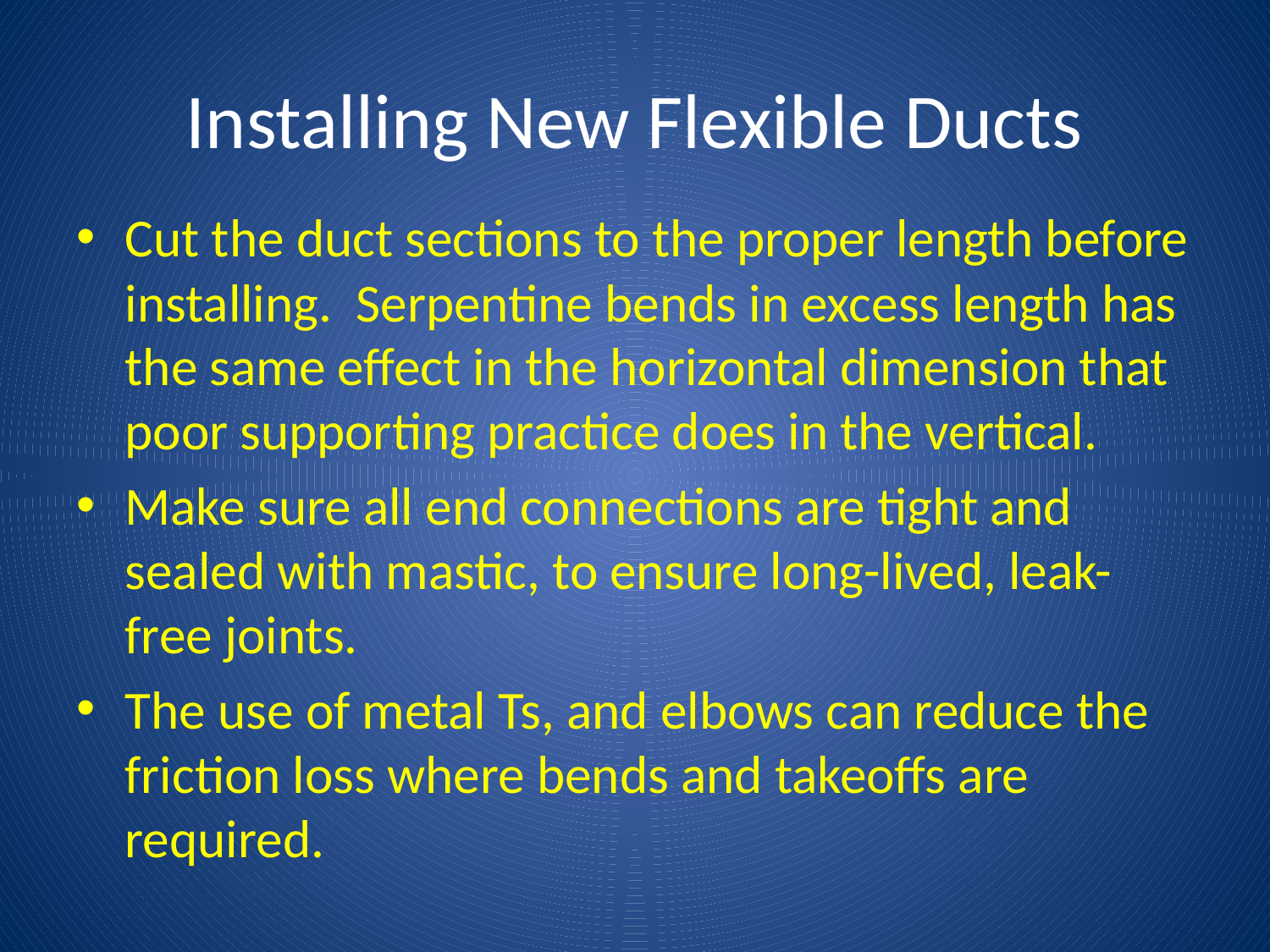

# Installing New Flexible Ducts
Cut the duct sections to the proper length before installing.  Serpentine bends in excess length has the same effect in the horizontal dimension that poor supporting practice does in the vertical.
Make sure all end connections are tight and sealed with mastic, to ensure long-lived, leak- free joints.
The use of metal Ts, and elbows can reduce the friction loss where bends and takeoffs are required.